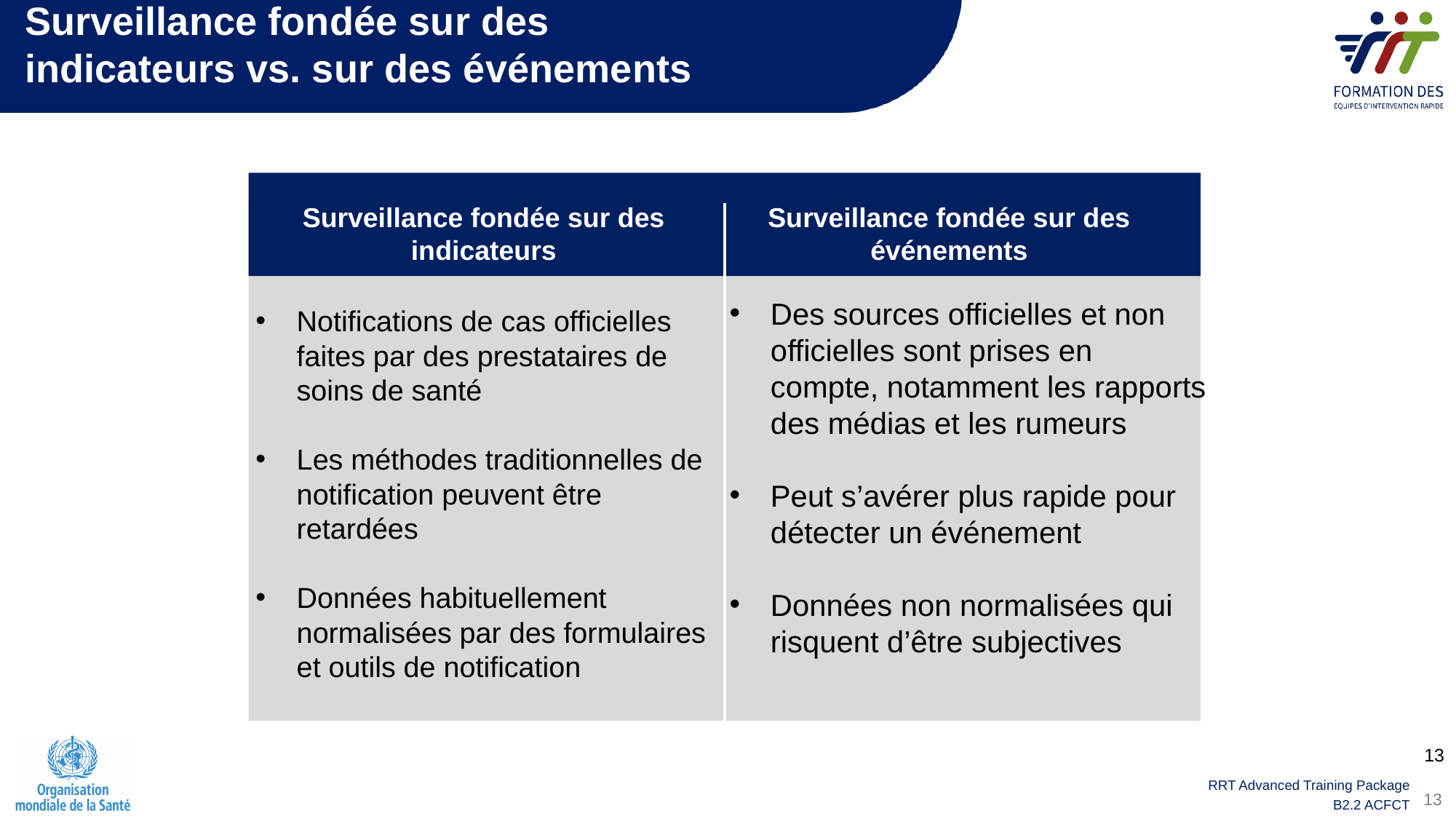

Surveillance fondée sur des indicateurs vs. sur des événements

Surveillance fondée sur des indicateurs
Surveillance fondée sur des événements

Des sources officielles et non officielles sont prises en compte, notamment les rapports des médias et les rumeurs

Peut s’avérer plus rapide pour détecter un événement

Données non normalisées qui risquent d’être subjectives
Notifications de cas officielles faites par des prestataires de soins de santé

Les méthodes traditionnelles de notification peuvent être retardées

Données habituellement normalisées par des formulaires et outils de notification
13